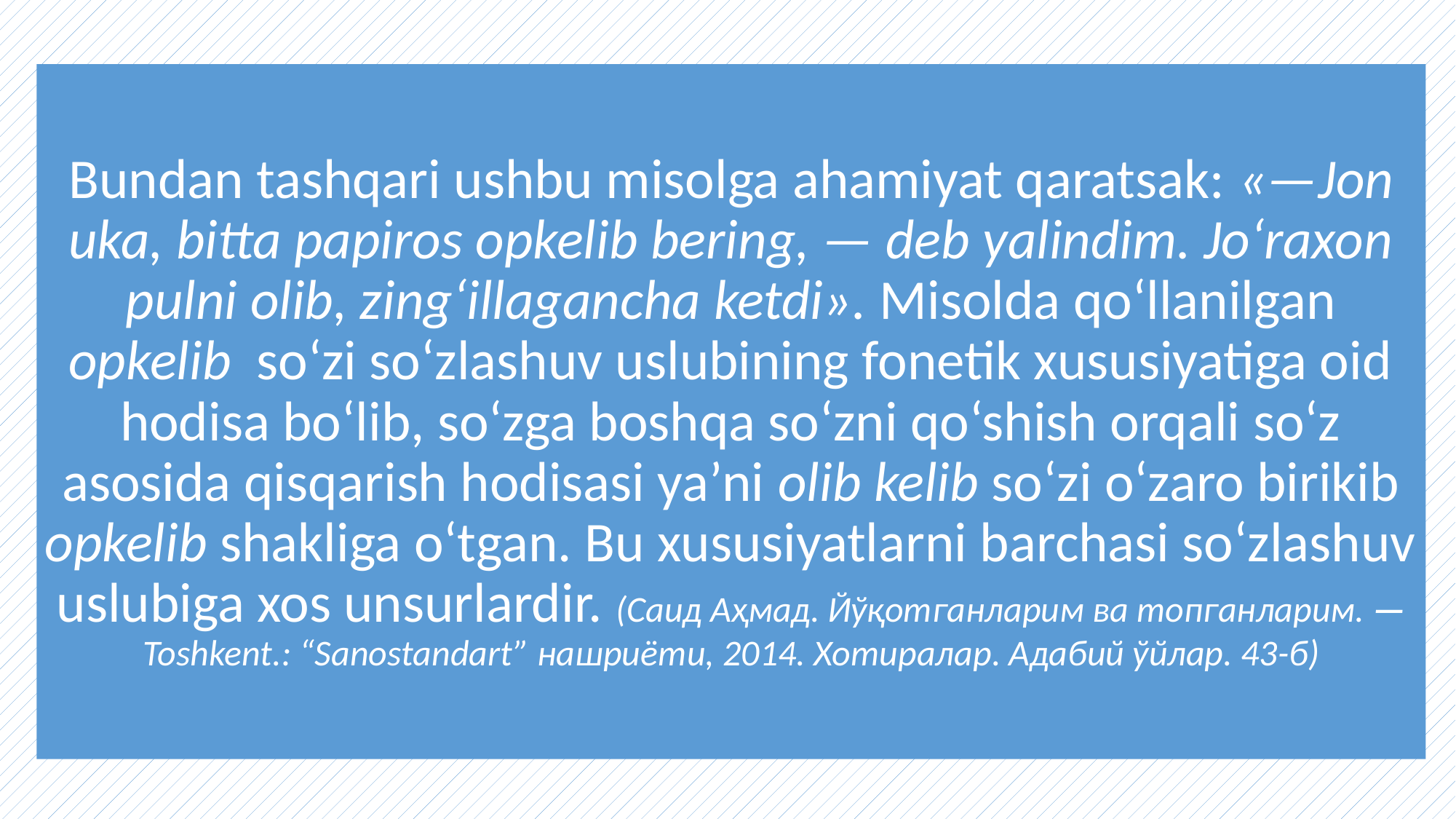

Bundan tashqari ushbu misolga ahamiyat qaratsak: «—Jon uka, bitta papiros opkelib bering, — deb yalindim. Jo‘raxon pulni olib, zing‘illagancha ketdi». Misolda qo‘llanilgan opkelib  so‘zi so‘zlashuv uslubining fonetik xususiyatiga oid hodisa bo‘lib, so‘zga boshqa so‘zni qo‘shish orqali so‘z asosida qisqarish hodisasi ya’ni olib kelib so‘zi o‘zaro birikib opkelib shakliga o‘tgan. Bu xususiyatlarni barchasi so‘zlashuv uslubiga xos unsurlardir. (Саид Аҳмад. Йўқотганларим ва топганларим. — Toshkent.: “Sanostandart” нашриёти, 2014. Хотиралар. Адабий ўйлар. 43-б)
#